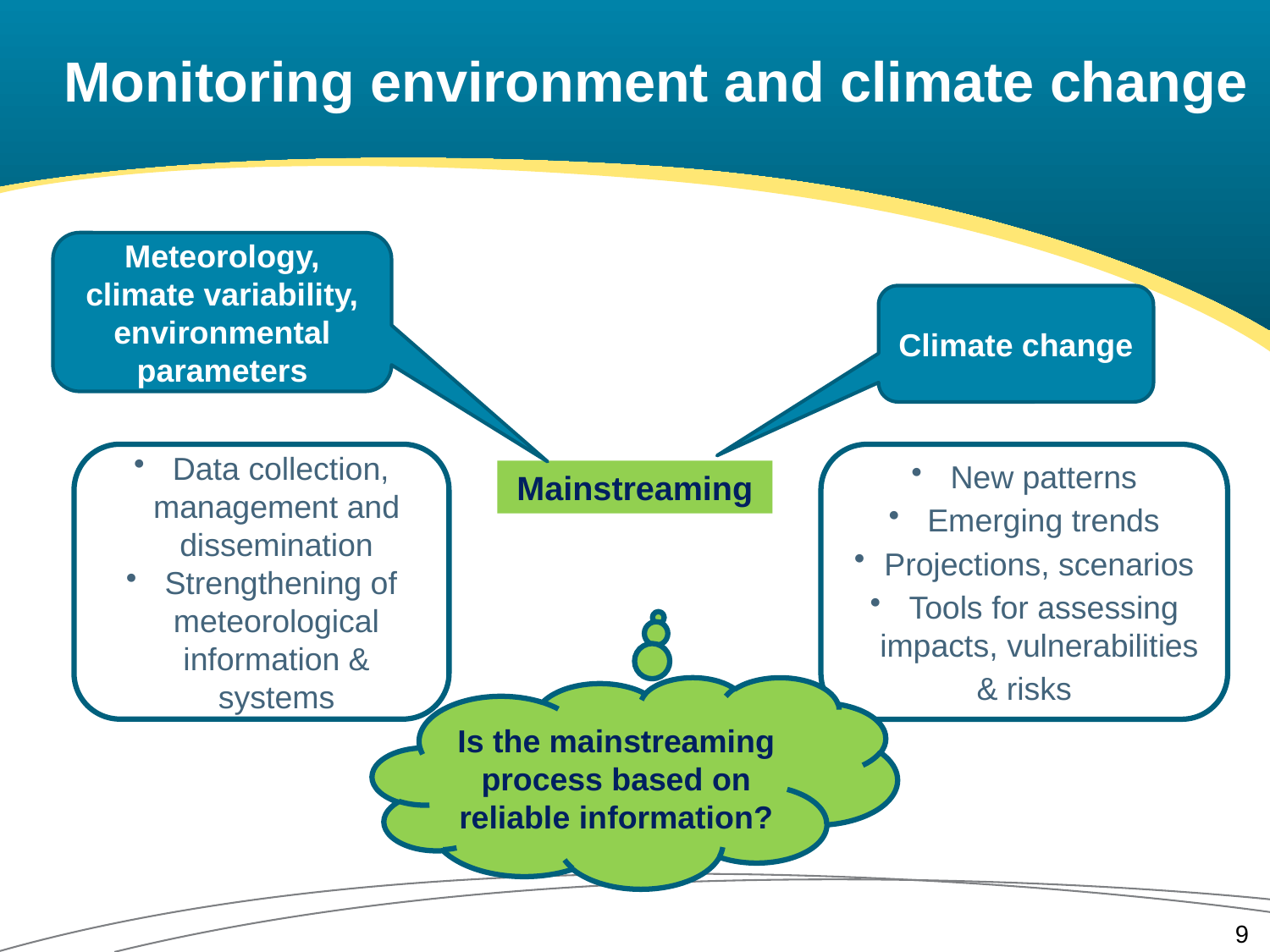

# Monitoring environment and climate change
Meteorology, climate variability, environmental parameters
Climate change
 Data collection, management and dissemination
 Strengthening of meteorological information & systems
 New patterns
 Emerging trends
Projections, scenarios
 Tools for assessing impacts, vulnerabilities
& risks
Mainstreaming
Is the mainstreaming process based on reliable information?
9